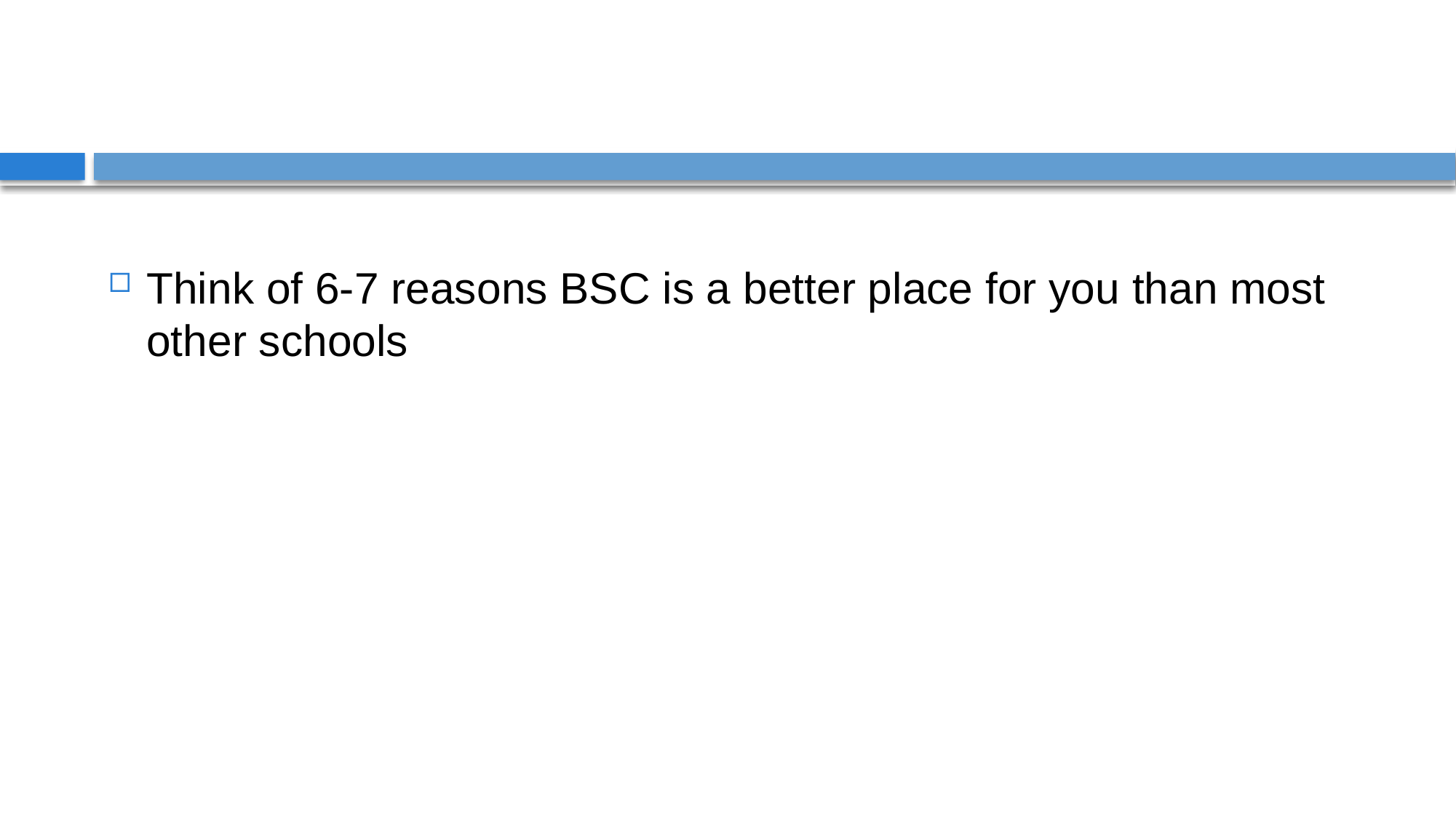

#

Think of 6-7 reasons BSC is a better place for you than most other schools